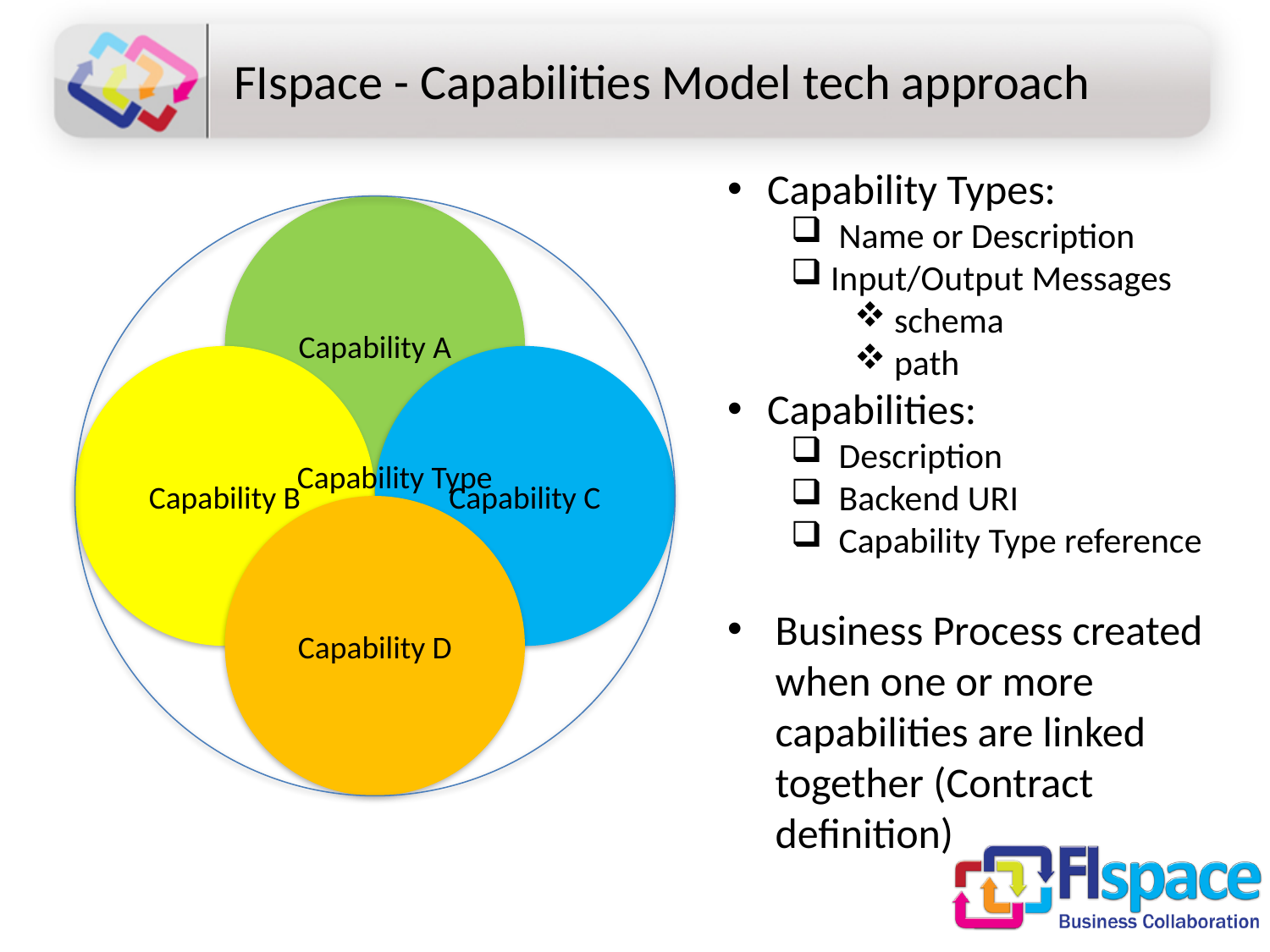

# FIspace - Capabilities Model tech approach
Capability Types:
Name or Description
Input/Output Messages
schema
path
Capabilities:
Description
Backend URI
Capability Type reference

Business Process created when one or more capabilities are linked together (Contract definition)

Capability A
Capability B
Capability C
Capability Type
Capability D